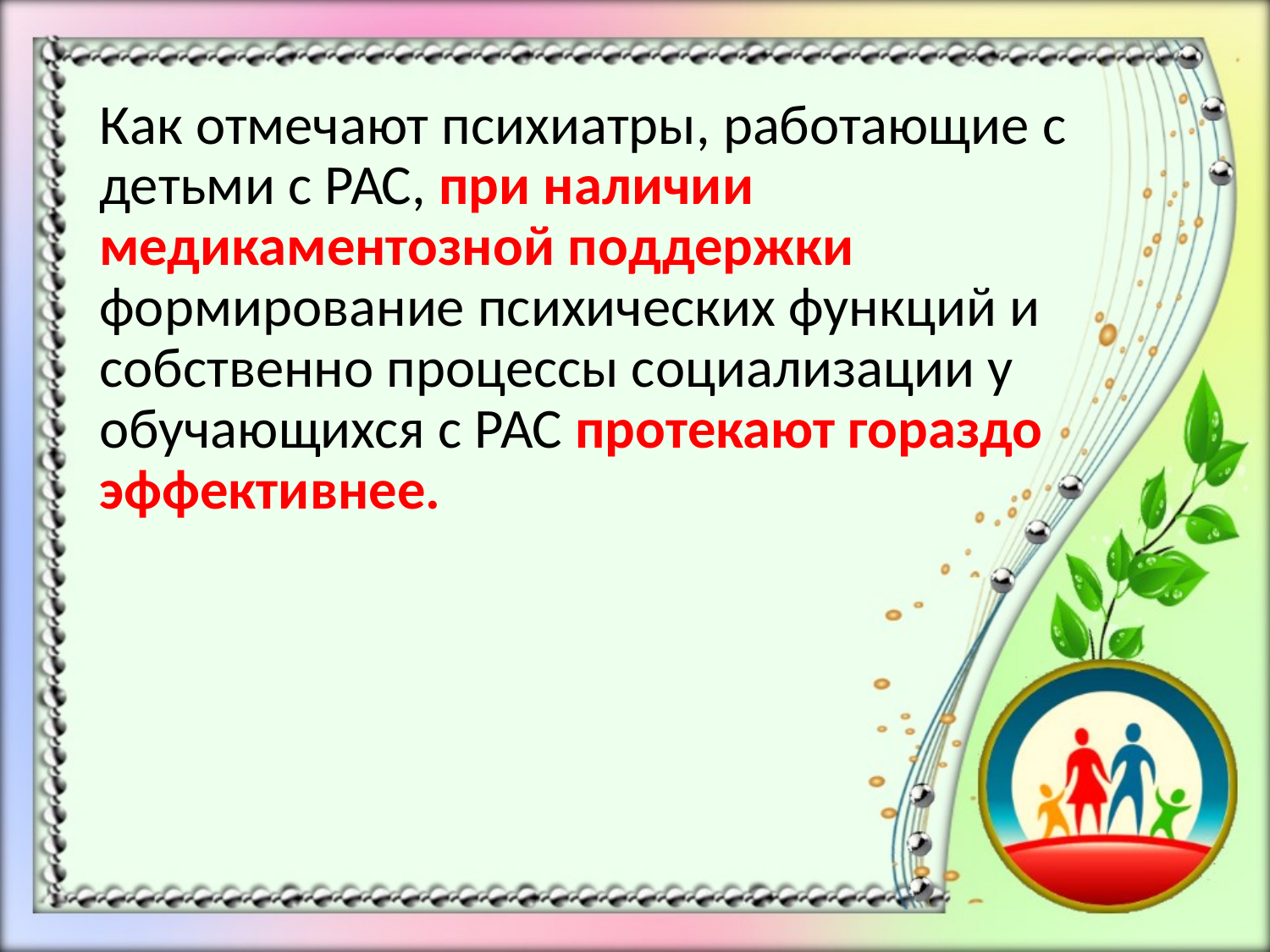

#
Как отмечают психиатры, работающие с детьми с РАС, при наличии медикаментозной поддержки формирование психических функций и собственно процессы социализации у обучающихся с РАС протекают гораздо эффективнее.